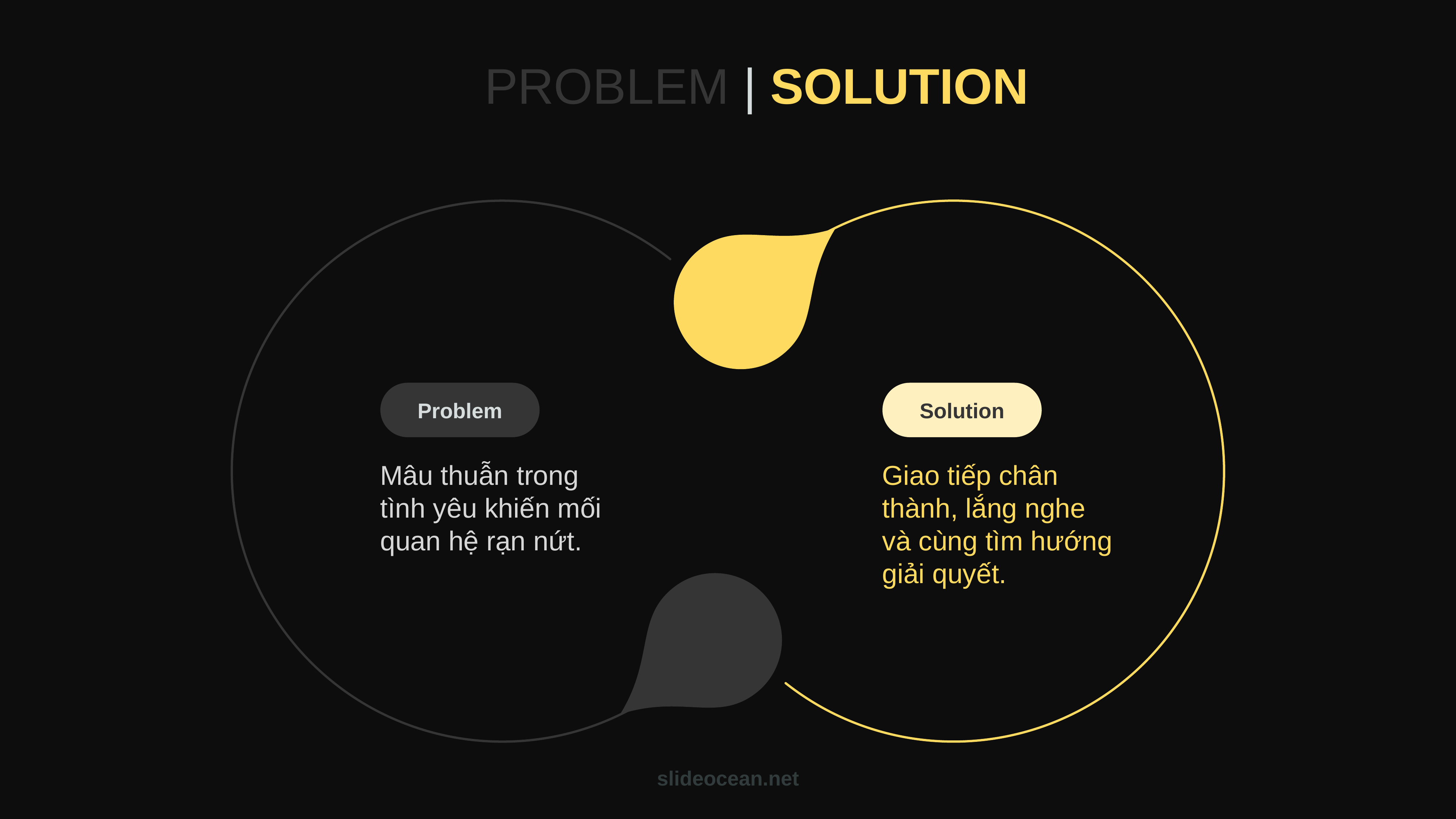

PROBLEM | SOLUTION

Problem
Solution
Mâu thuẫn trong tình yêu khiến mối quan hệ rạn nứt.
Giao tiếp chân thành, lắng nghe và cùng tìm hướng giải quyết.
slideocean.net